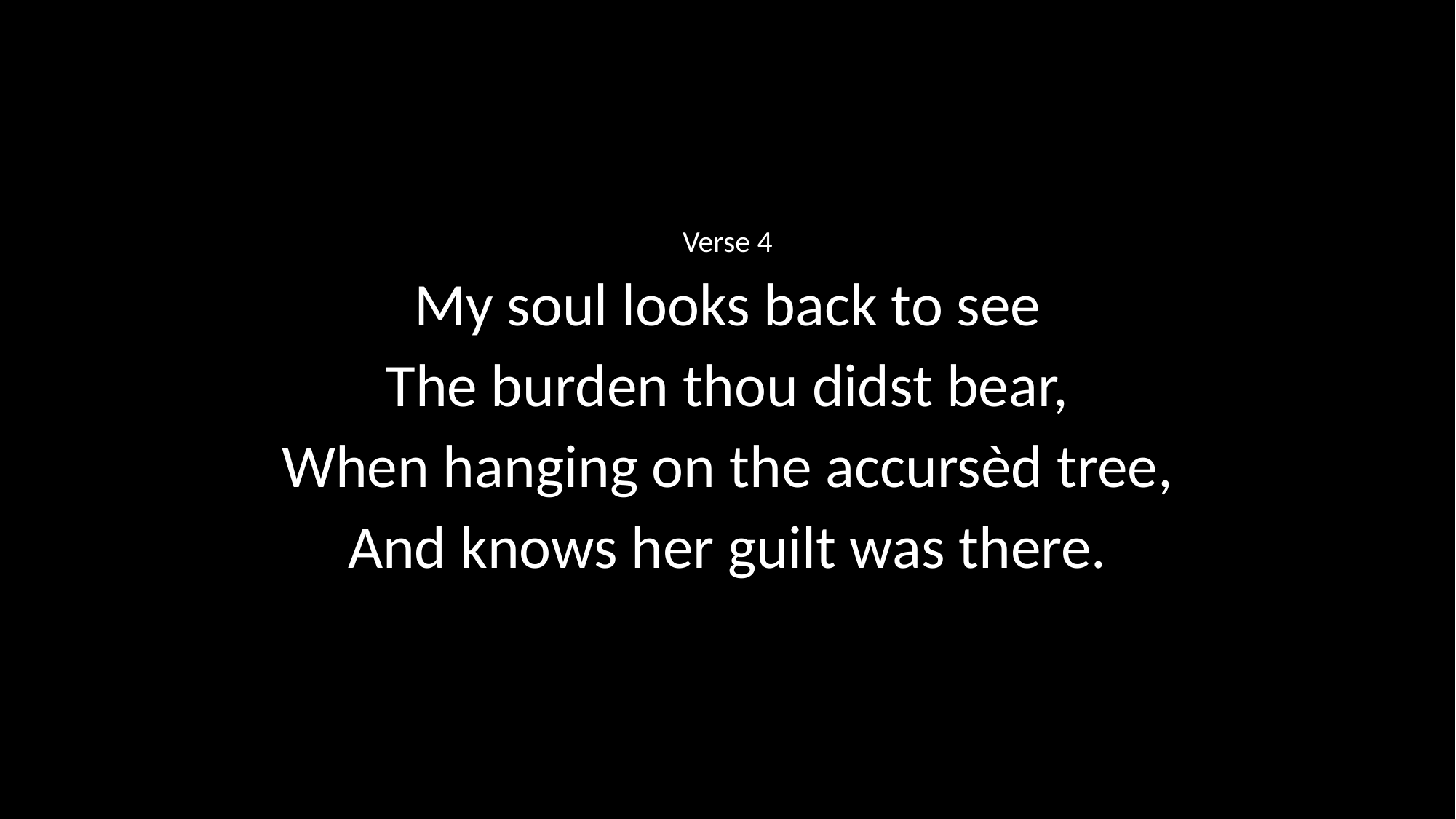

Verse 4
My soul looks back to see
The burden thou didst bear,
When hanging on the accursèd tree,
And knows her guilt was there.